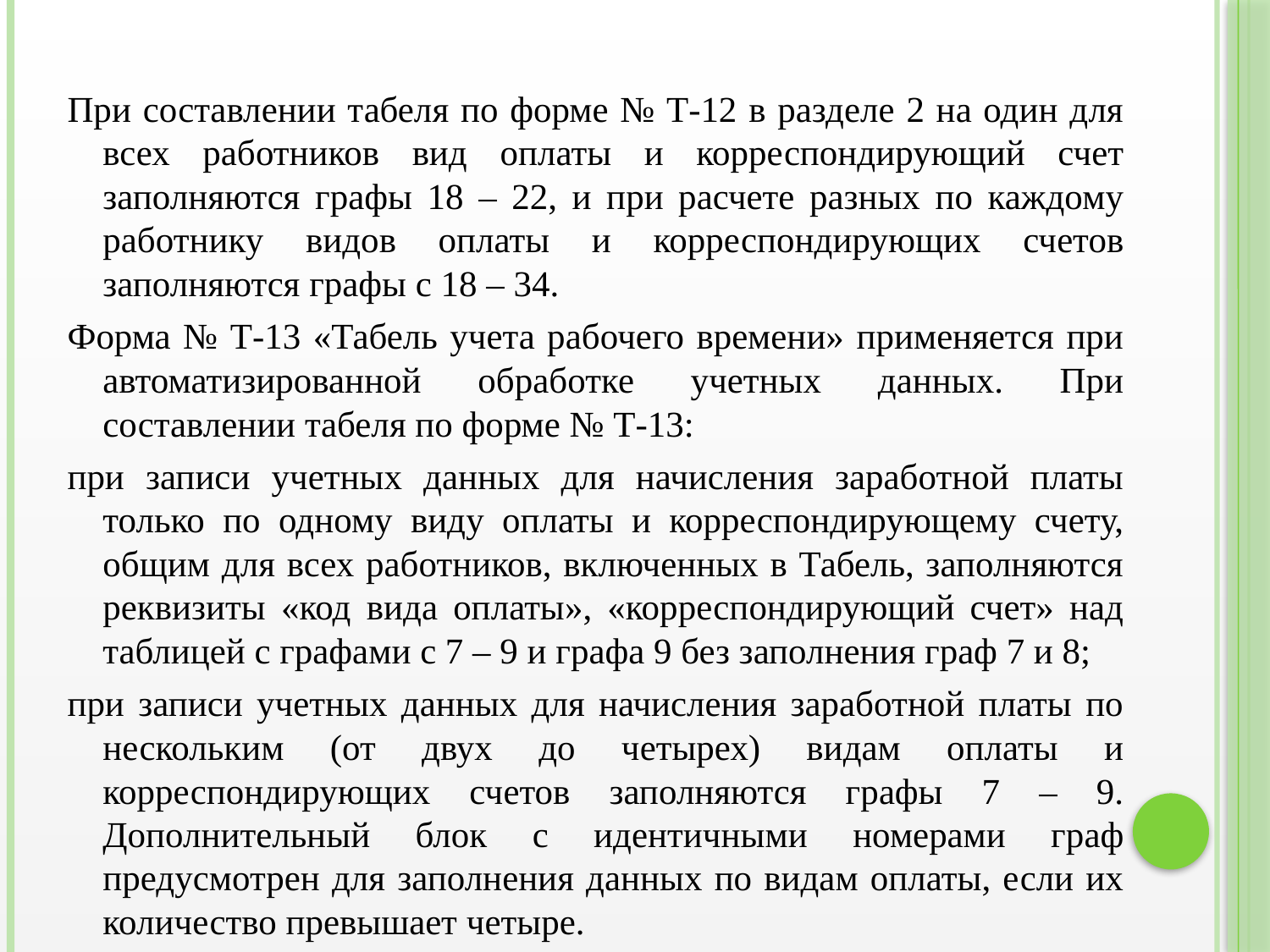

При составлении табеля по форме № Т-12 в разделе 2 на один для всех работников вид оплаты и корреспондирующий счет заполняются графы 18 – 22, и при расчете разных по каждому работнику видов оплаты и корреспондирующих счетов заполняются графы с 18 – 34.
Форма № Т-13 «Табель учета рабочего времени» применяется при автоматизированной обработке учетных данных. При составлении табеля по форме № Т-13:
при записи учетных данных для начисления заработной платы только по одному виду оплаты и корреспондирующему счету, общим для всех работников, включенных в Табель, заполняются реквизиты «код вида оплаты», «корреспондирующий счет» над таблицей с графами с 7 – 9 и графа 9 без заполнения граф 7 и 8;
при записи учетных данных для начисления заработной платы по нескольким (от двух до четырех) видам оплаты и корреспондирующих счетов заполняются графы 7 – 9. Дополнительный блок с идентичными номерами граф предусмотрен для заполнения данных по видам оплаты, если их количество превышает четыре.